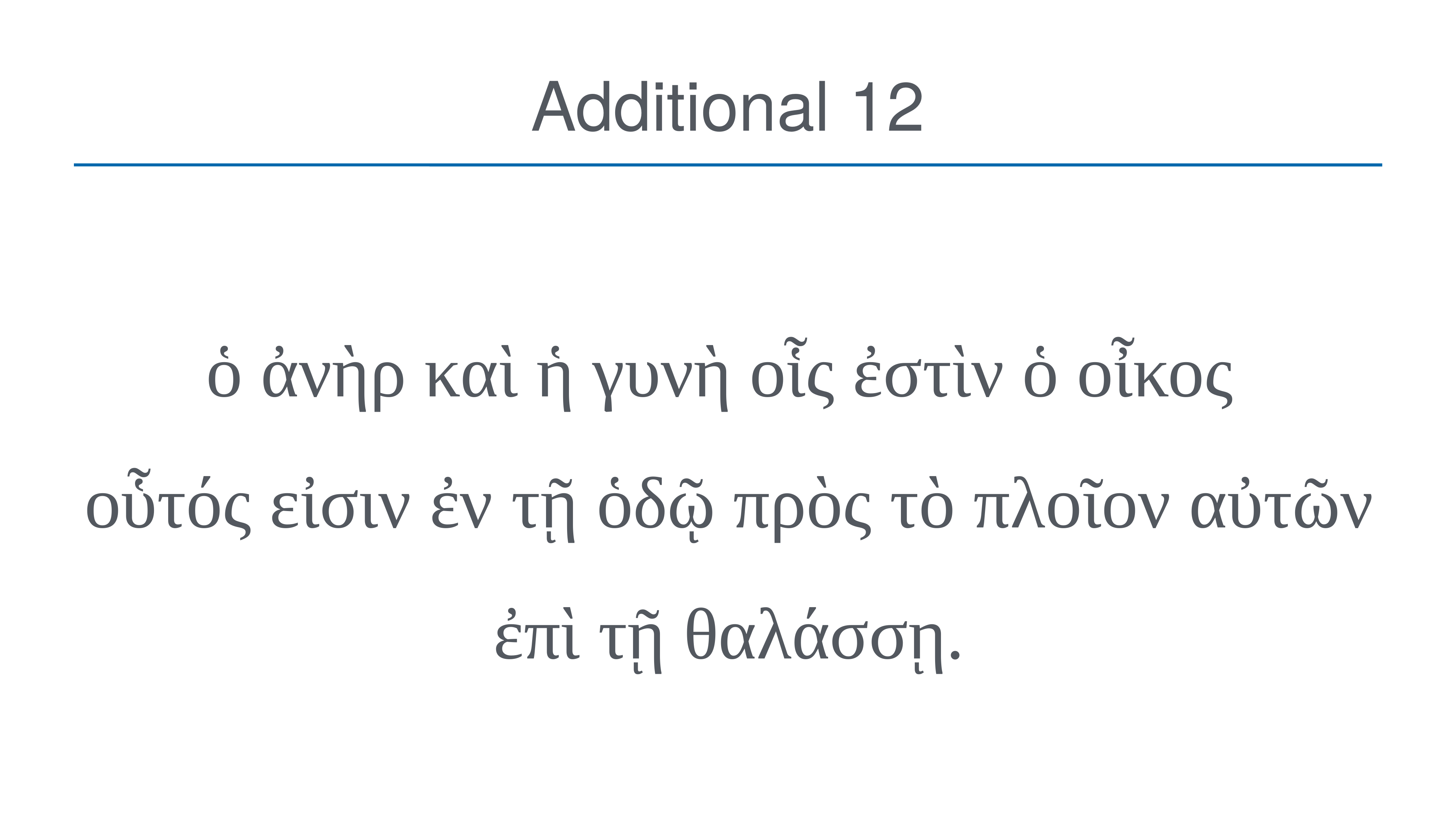

# Additional 12
ὁ ἀνὴρ καὶ ἡ γυνὴ οἷς ἐστὶν ὁ οἶκος
οὗτός εἰσιν ἐν τῇ ὁδῷ πρὸς τὸ πλοῖον αὐτῶν ἐπὶ τῇ θαλάσσῃ.